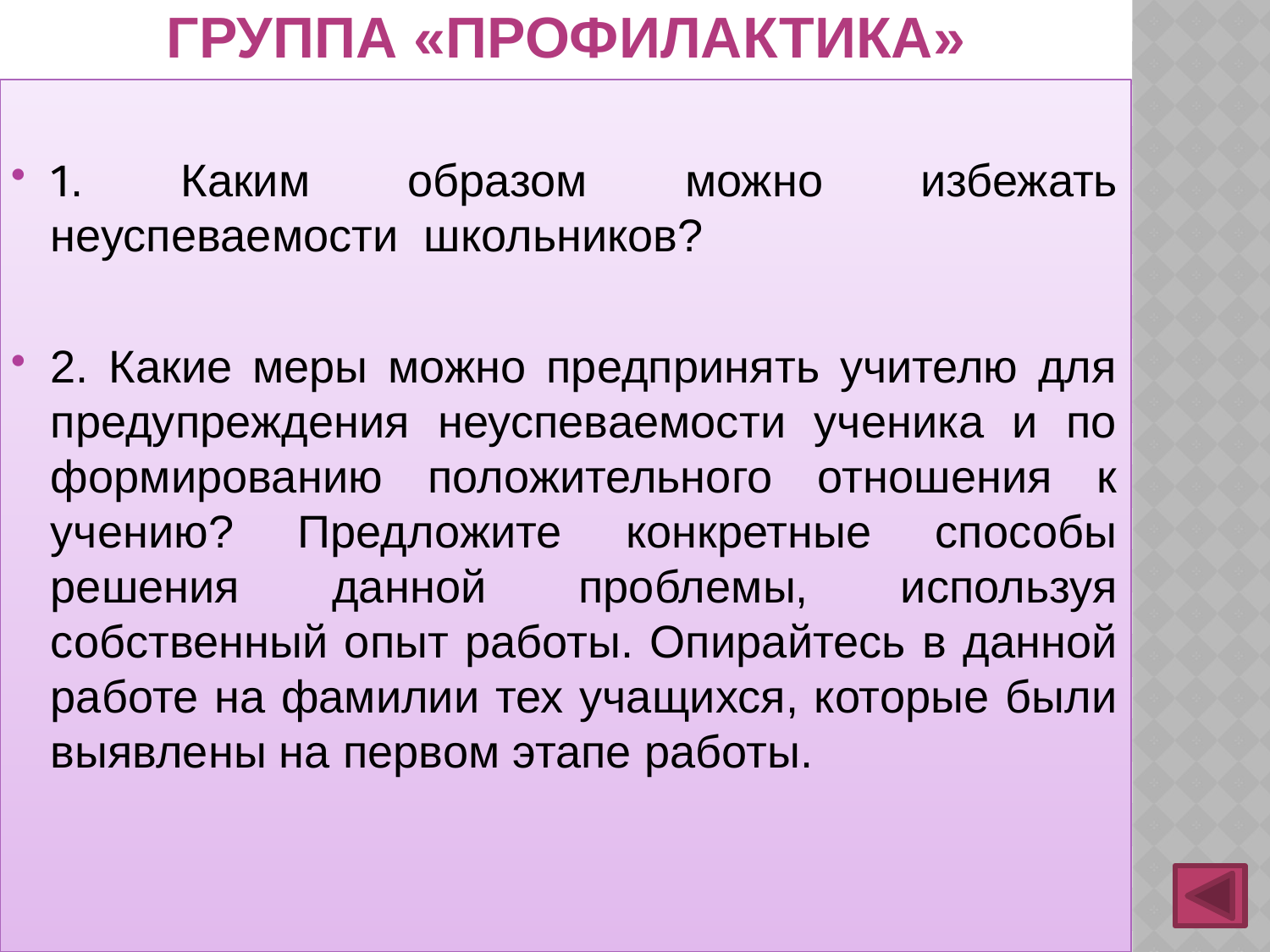

# Группа «Профилактика»

1. Каким образом можно избежать неуспеваемости  школьников?

2. Какие меры можно предпринять учителю для предупреждения неуспеваемости ученика и по формированию положительного отношения к учению? Предложите конкретные способы решения данной проблемы, используя собственный опыт работы. Опирайтесь в данной работе на фамилии тех учащихся, которые были выявлены на первом этапе работы.